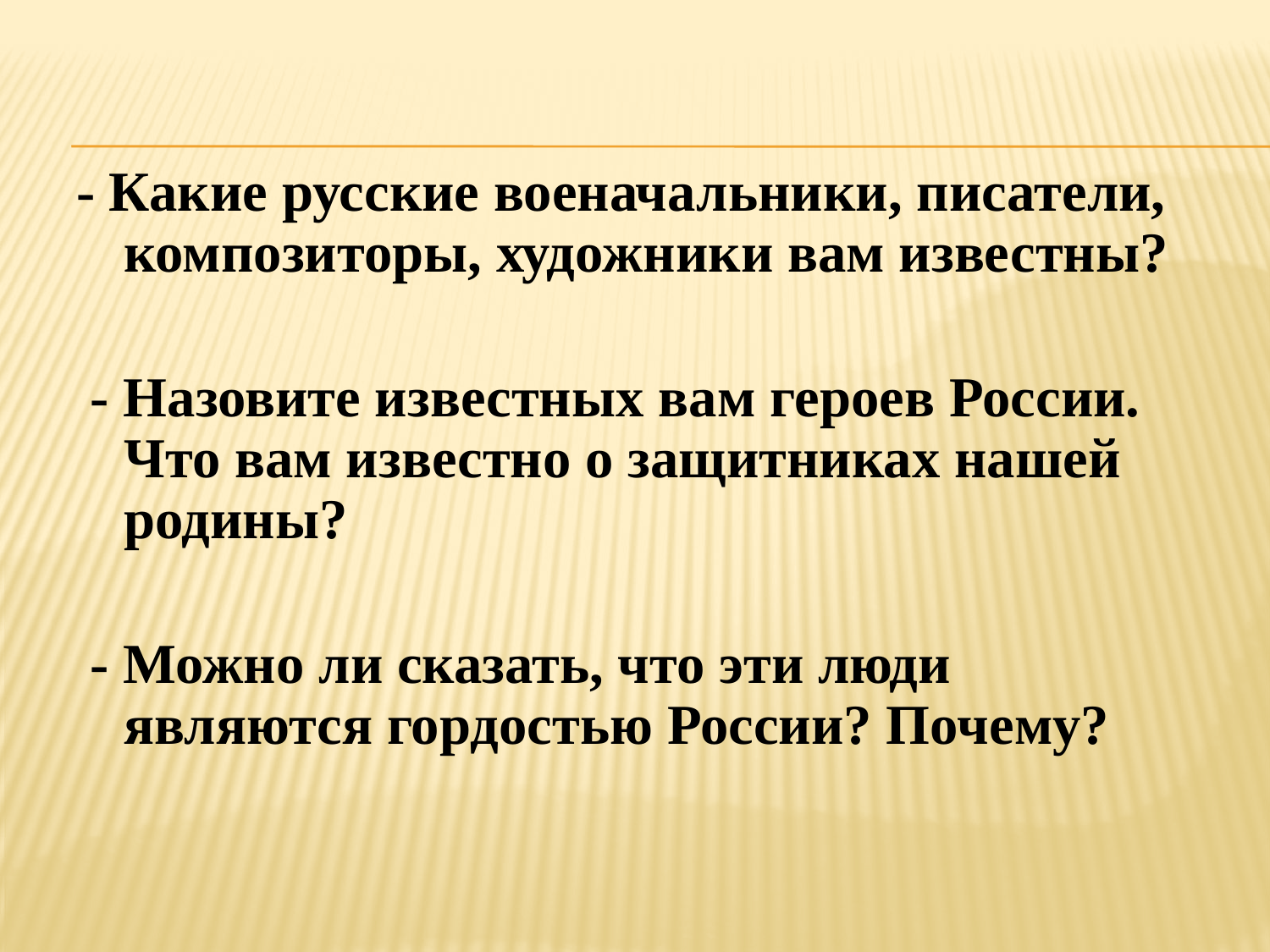

- Какие русские военачальники, писатели, композиторы, художники вам известны?

 - Назовите известных вам героев России. Что вам известно о защитниках нашей родины?

 - Можно ли сказать, что эти люди являются гордостью России? Почему?